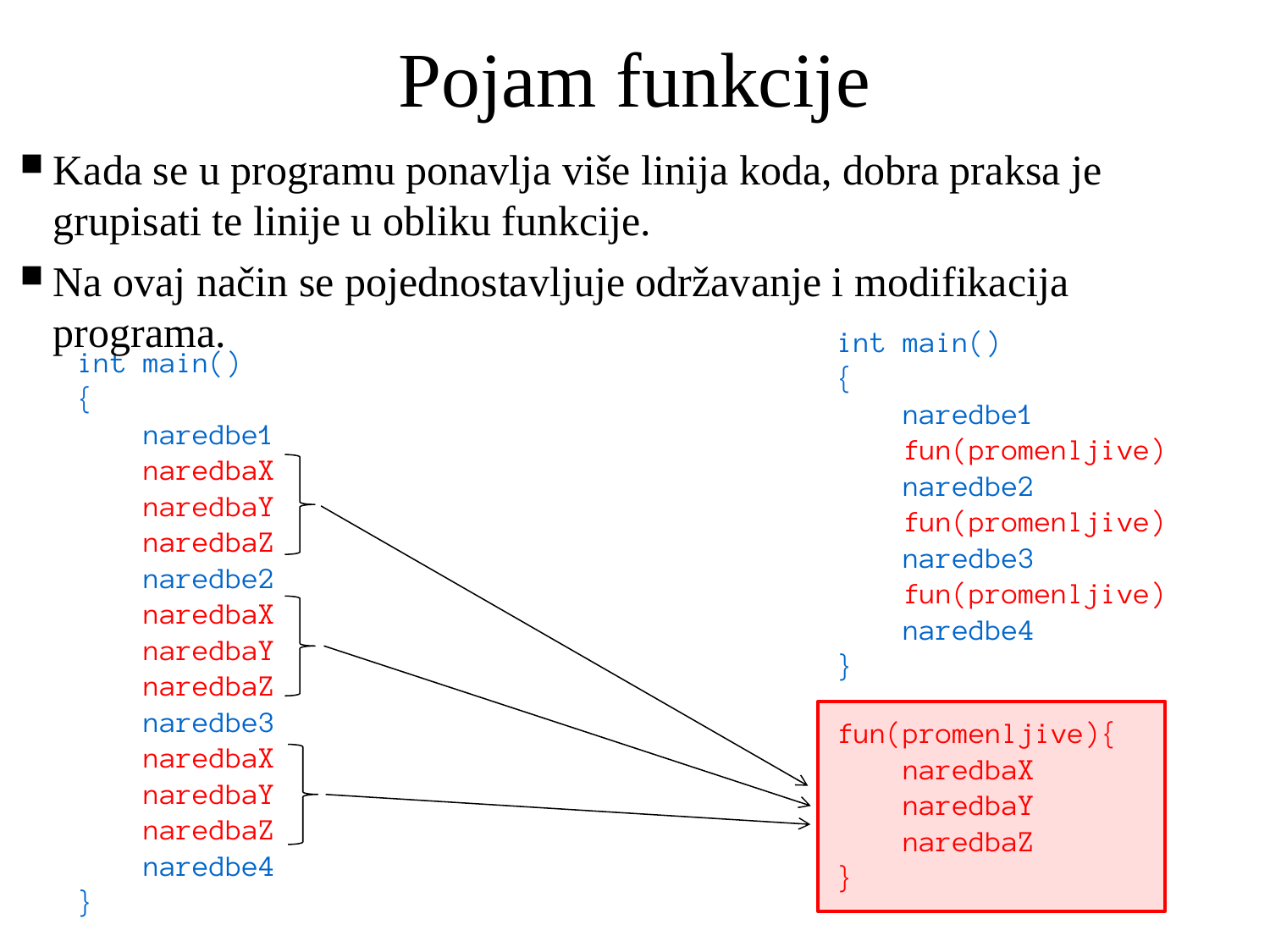

# Pojam funkcije
Kada se u programu ponavlja više linija koda, dobra praksa je grupisati te linije u obliku funkcije.
Na ovaj način se pojednostavljuje održavanje i modifikacija programa.
int main()
{
    naredbe1
    fun(promenljive)
    naredbe2
    fun(promenljive)
    naredbe3
    fun(promenljive)
    naredbe4
}

fun(promenljive){
    naredbaX
    naredbaY
    naredbaZ
}
int main()
{
    naredbe1
    naredbaX
    naredbaY
    naredbaZ
    naredbe2
    naredbaX
    naredbaY
    naredbaZ
    naredbe3
    naredbaX
    naredbaY
    naredbaZ
    naredbe4
}